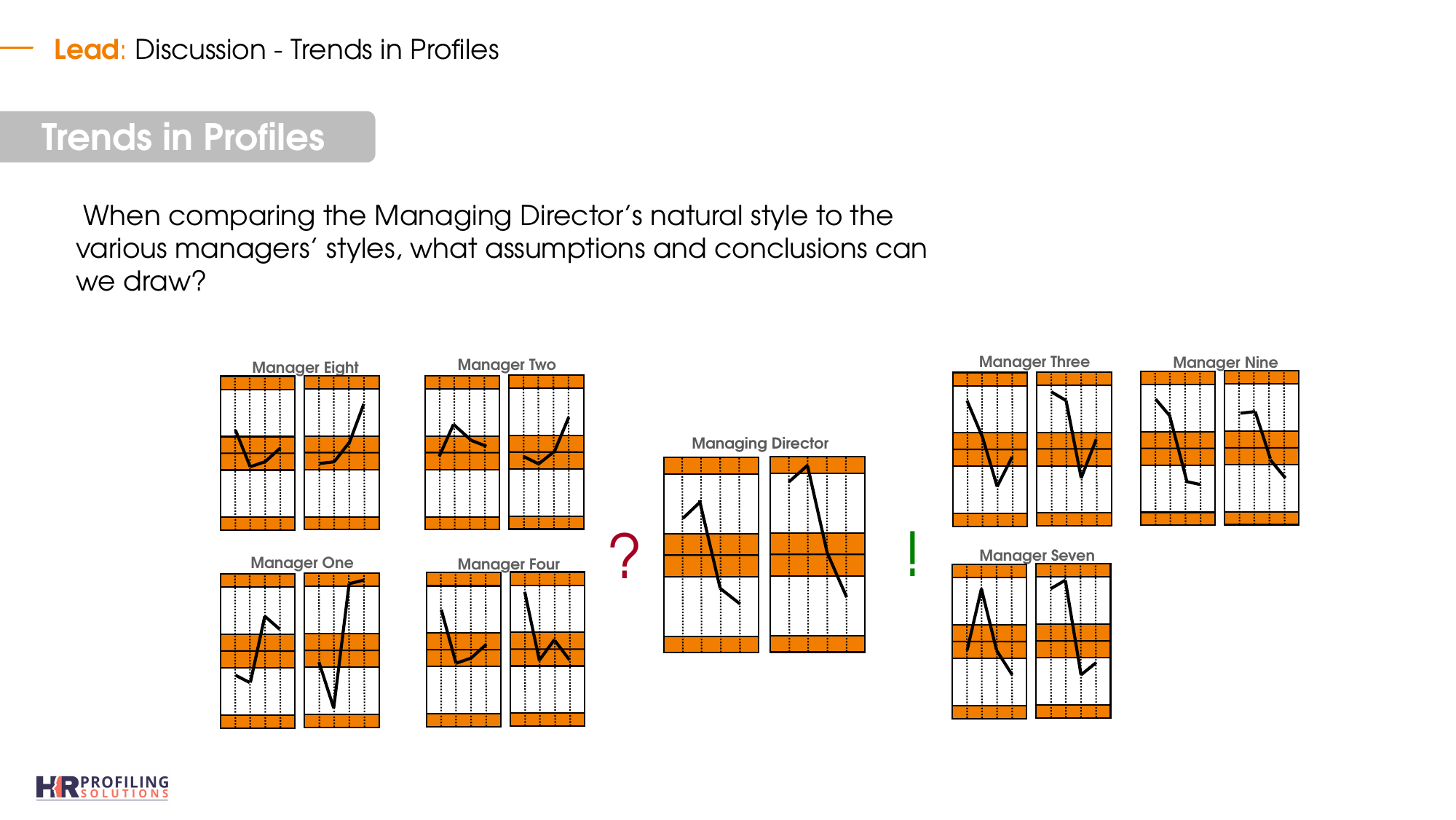

Lead: Discussion - Trends in Profiles
Trends in Profiles

 When comparing the Managing Director’s natural style to the various managers’ styles, what assumptions and conclusions can we draw?
   Manager Nine

   Manager Three

   Manager Two

   Manager Eight

Managing Director

!
?
   Manager Seven

   Manager Four

   Manager One